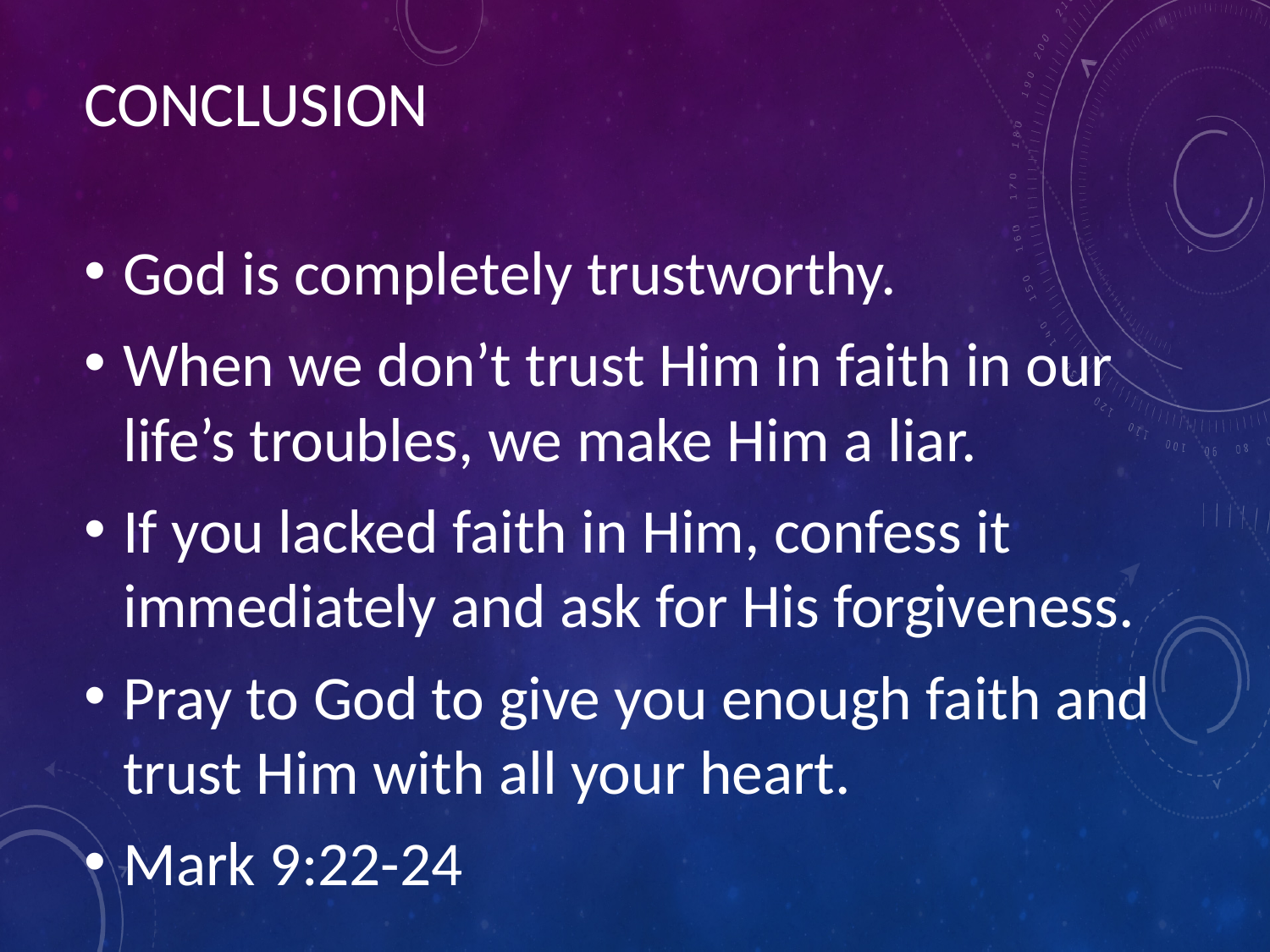

# conclusion
God is completely trustworthy.
When we don’t trust Him in faith in our life’s troubles, we make Him a liar.
If you lacked faith in Him, confess it immediately and ask for His forgiveness.
Pray to God to give you enough faith and trust Him with all your heart.
Mark 9:22-24